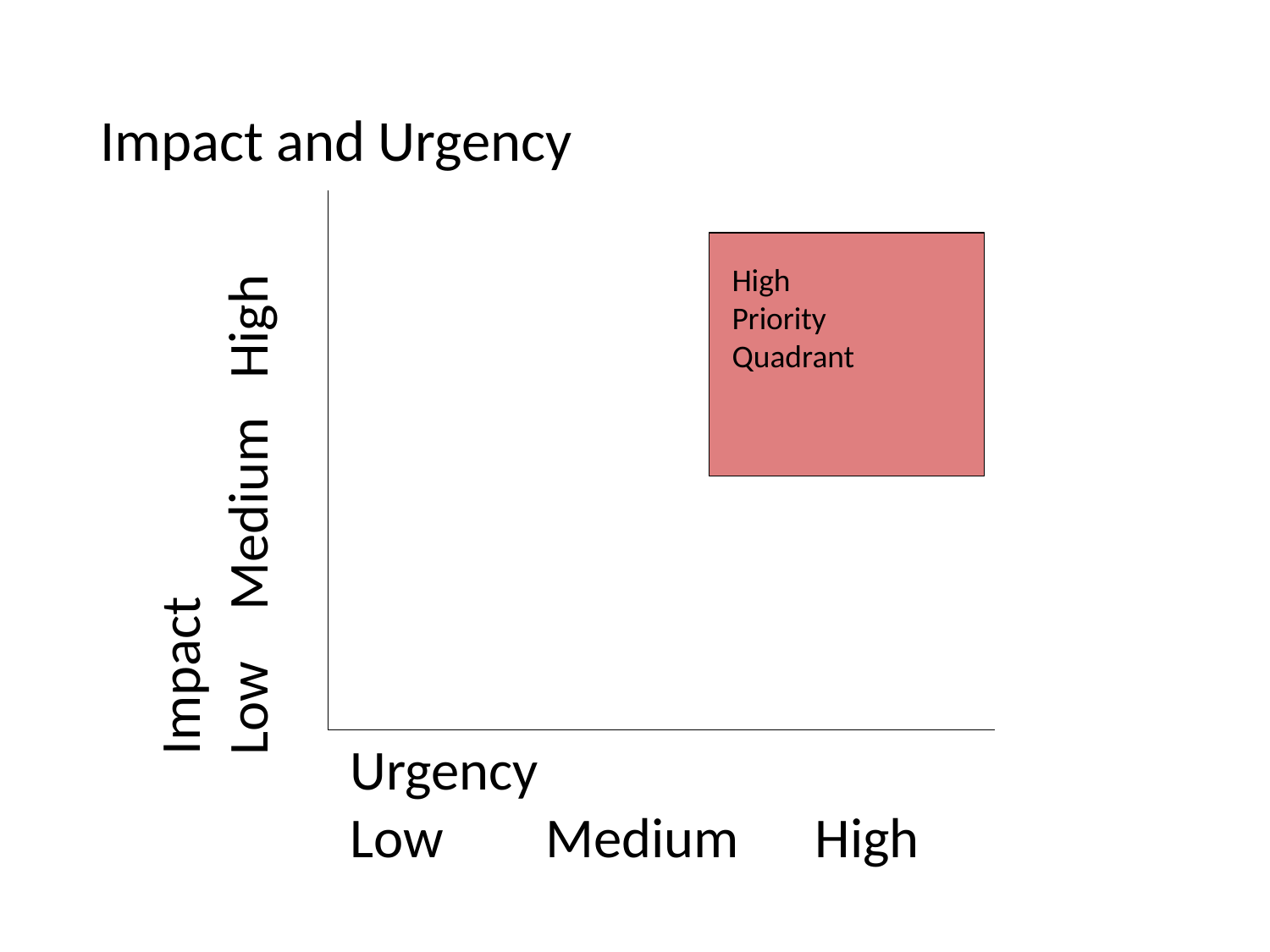

# Impact and Urgency

High
Priority
Quadrant
Impact
Low    Medium   High
Urgency
Low        Medium      High